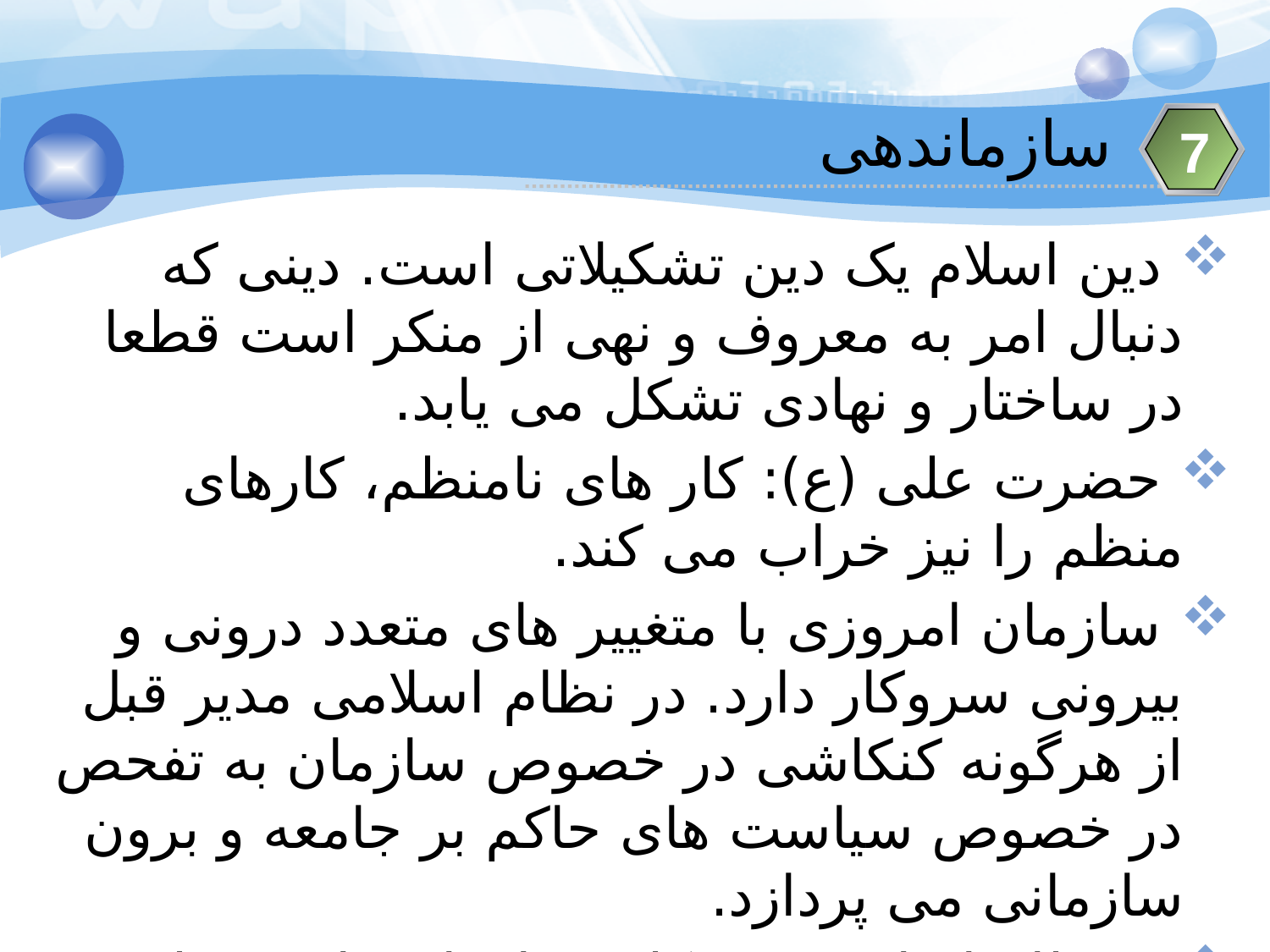

سازماندهی

7

 دین اسلام یک دین تشکیلاتی است. دینی که دنبال امر به معروف و نهی از منکر است قطعا در ساختار و نهادی تشکل می یابد.
 حضرت علی (ع): کار های نامنظم، کارهای منظم را نیز خراب می کند.
 سازمان امروزی با متغییر های متعدد درونی و بیرونی سروکار دارد. در نظام اسلامی مدیر قبل از هرگونه کنکاشی در خصوص سازمان به تفحص در خصوص سیاست های حاکم بر جامعه و برون سازمانی می پردازد.
در نظام اسلامی بین کلیه سازمان های مختلف هماهنگی و ارتباط حسنه وجود دارد.